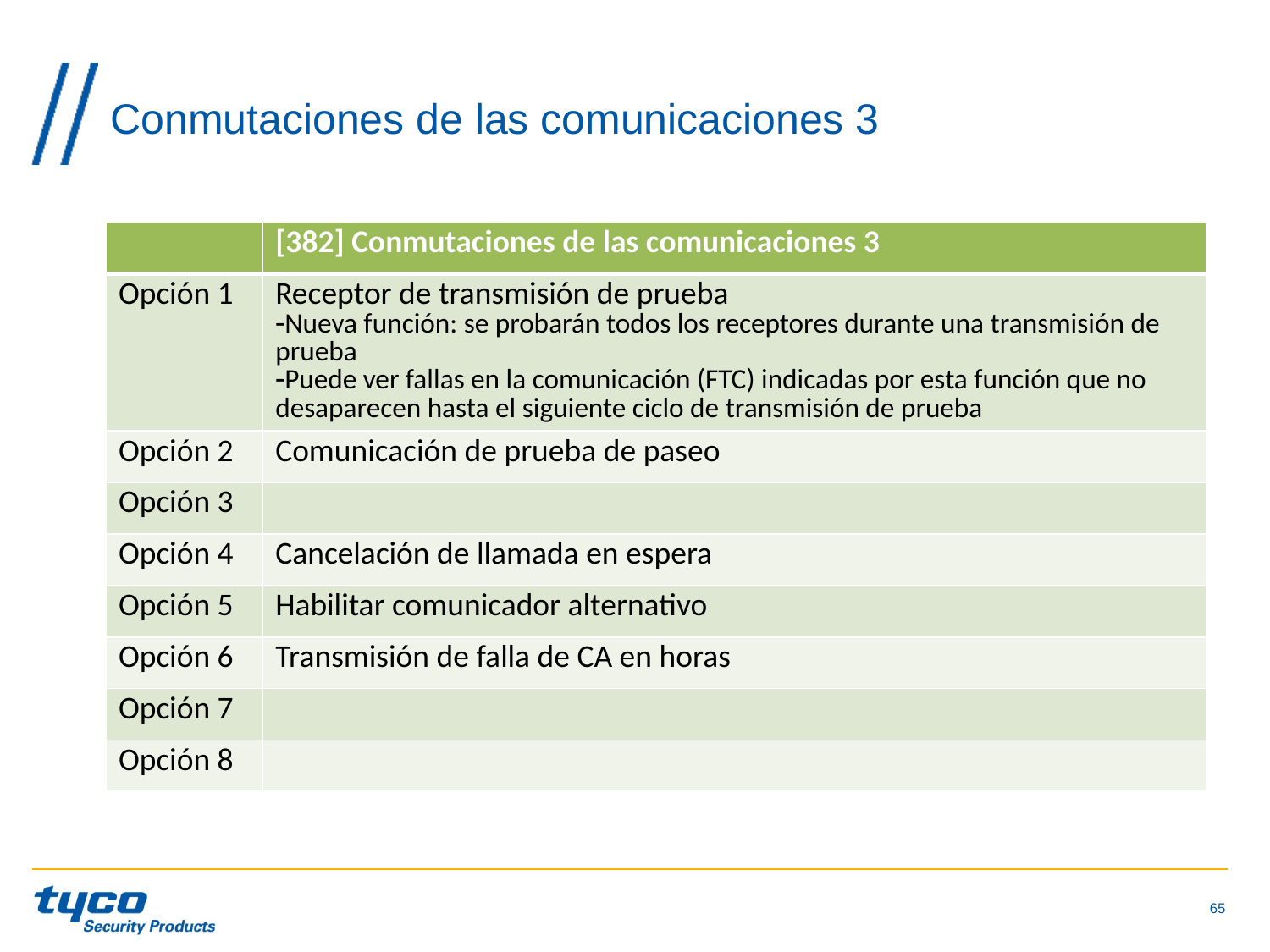

# Conmutaciones de las comunicaciones 3
|  | [382] Conmutaciones de las comunicaciones 3 |
| --- | --- |
| Opción 1 | Receptor de transmisión de prueba Nueva función: se probarán todos los receptores durante una transmisión de prueba Puede ver fallas en la comunicación (FTC) indicadas por esta función que no desaparecen hasta el siguiente ciclo de transmisión de prueba |
| Opción 2 | Comunicación de prueba de paseo |
| Opción 3 |  |
| Opción 4 | Cancelación de llamada en espera |
| Opción 5 | Habilitar comunicador alternativo |
| Opción 6 | Transmisión de falla de CA en horas |
| Opción 7 |  |
| Opción 8 |  |
65